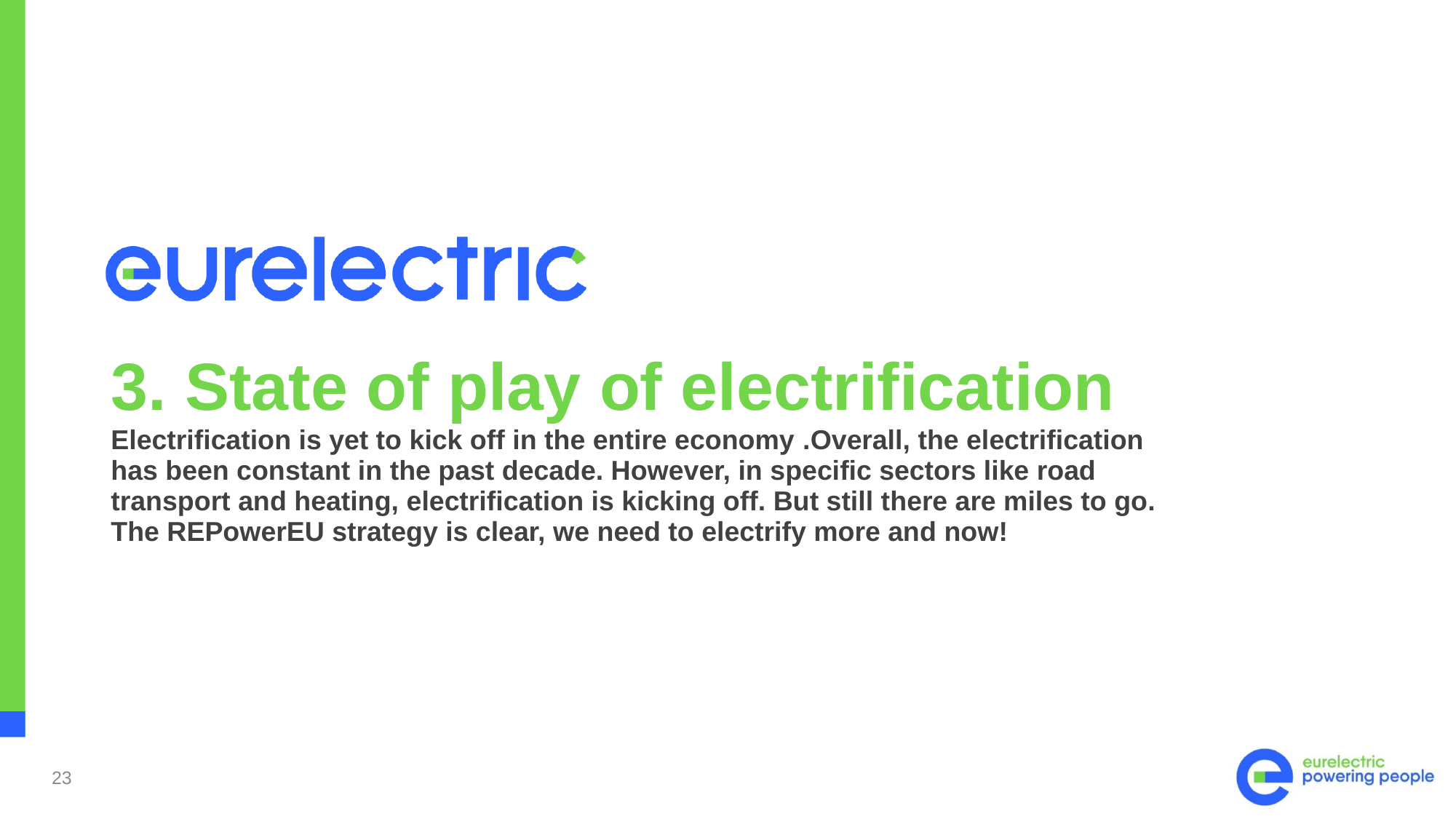

# 3. State of play of electrification Electrification is yet to kick off in the entire economy .Overall, the electrification has been constant in the past decade. However, in specific sectors like road transport and heating, electrification is kicking off. But still there are miles to go. The REPowerEU strategy is clear, we need to electrify more and now!
23